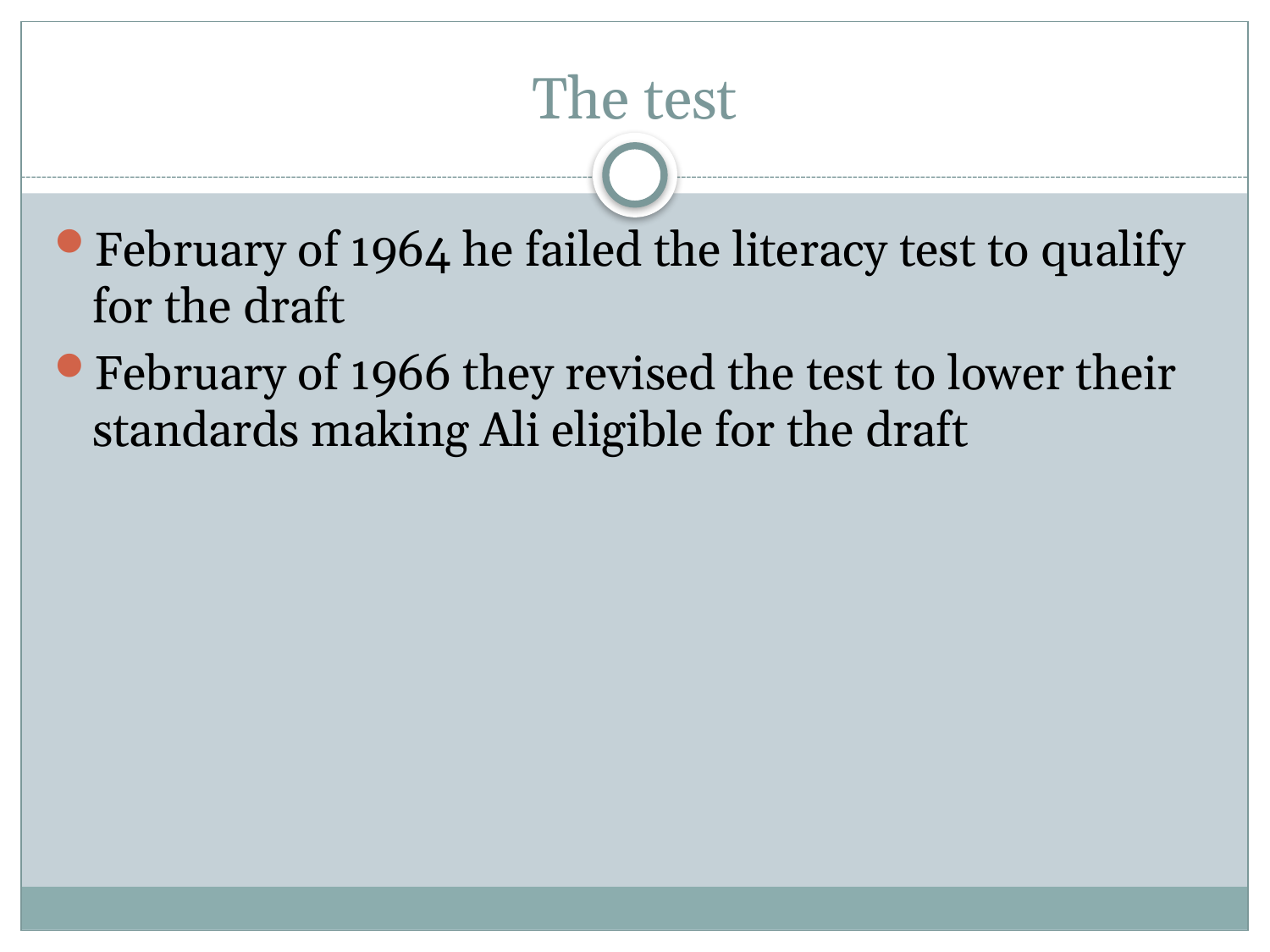

# The test
February of 1964 he failed the literacy test to qualify for the draft
February of 1966 they revised the test to lower their standards making Ali eligible for the draft